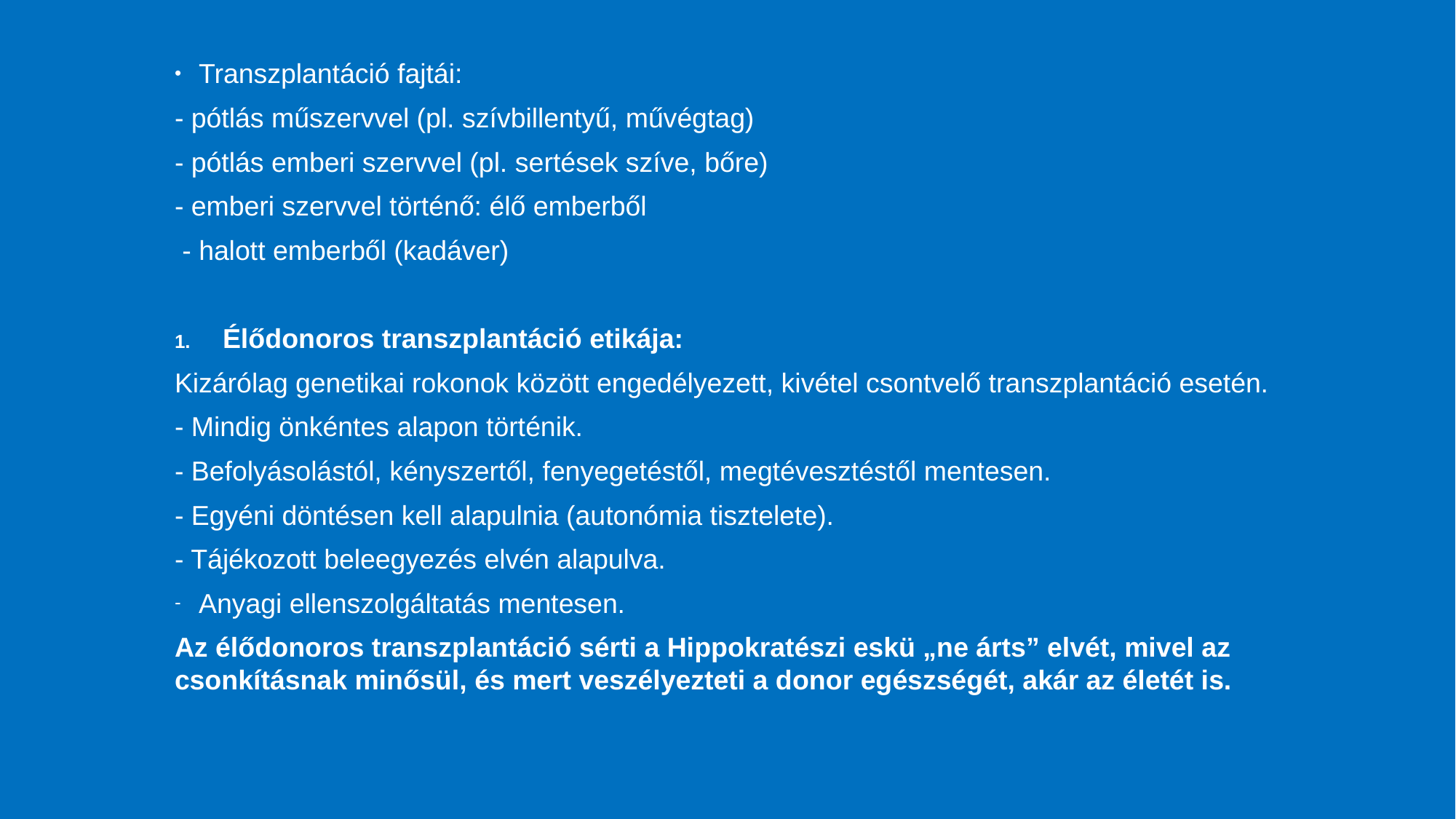

Transzplantáció fajtái:
- pótlás műszervvel (pl. szívbillentyű, művégtag)
- pótlás emberi szervvel (pl. sertések szíve, bőre)
- emberi szervvel történő: élő emberből
 - halott emberből (kadáver)

Élődonoros transzplantáció etikája:
Kizárólag genetikai rokonok között engedélyezett, kivétel csontvelő transzplantáció esetén.
- Mindig önkéntes alapon történik.
- Befolyásolástól, kényszertől, fenyegetéstől, megtévesztéstől mentesen.
- Egyéni döntésen kell alapulnia (autonómia tisztelete).
- Tájékozott beleegyezés elvén alapulva.
Anyagi ellenszolgáltatás mentesen.
Az élődonoros transzplantáció sérti a Hippokratészi eskü „ne árts” elvét, mivel az csonkításnak minősül, és mert veszélyezteti a donor egészségét, akár az életét is.